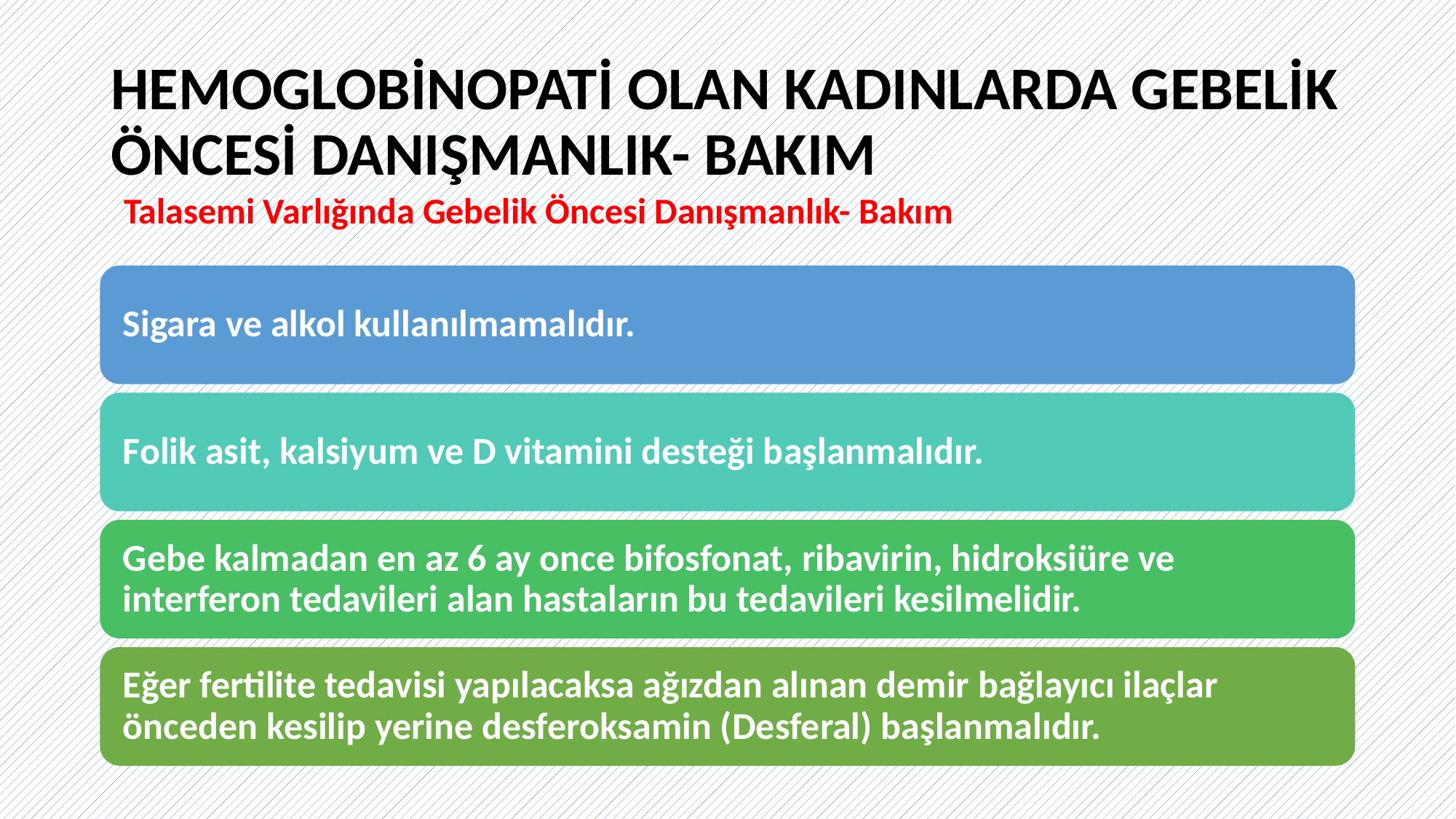

# HEMOGLOBİNOPATİ OLAN KADINLARDA GEBELİK ÖNCESİ DANIŞMANLIK- BAKIM
Talasemi Varlığında Gebelik Öncesi Danışmanlık- Bakım
Sigara ve alkol kullanılmamalıdır.
Folik asit, kalsiyum ve D vitamini desteği başlanmalıdır.
Gebe kalmadan en az 6 ay once bifosfonat, ribavirin, hidroksiüre ve interferon tedavileri alan hastaların bu tedavileri kesilmelidir.
Eğer fertilite tedavisi yapılacaksa ağızdan alınan demir bağlayıcı ilaçlar önceden kesilip yerine desferoksamin (Desferal) başlanmalıdır.